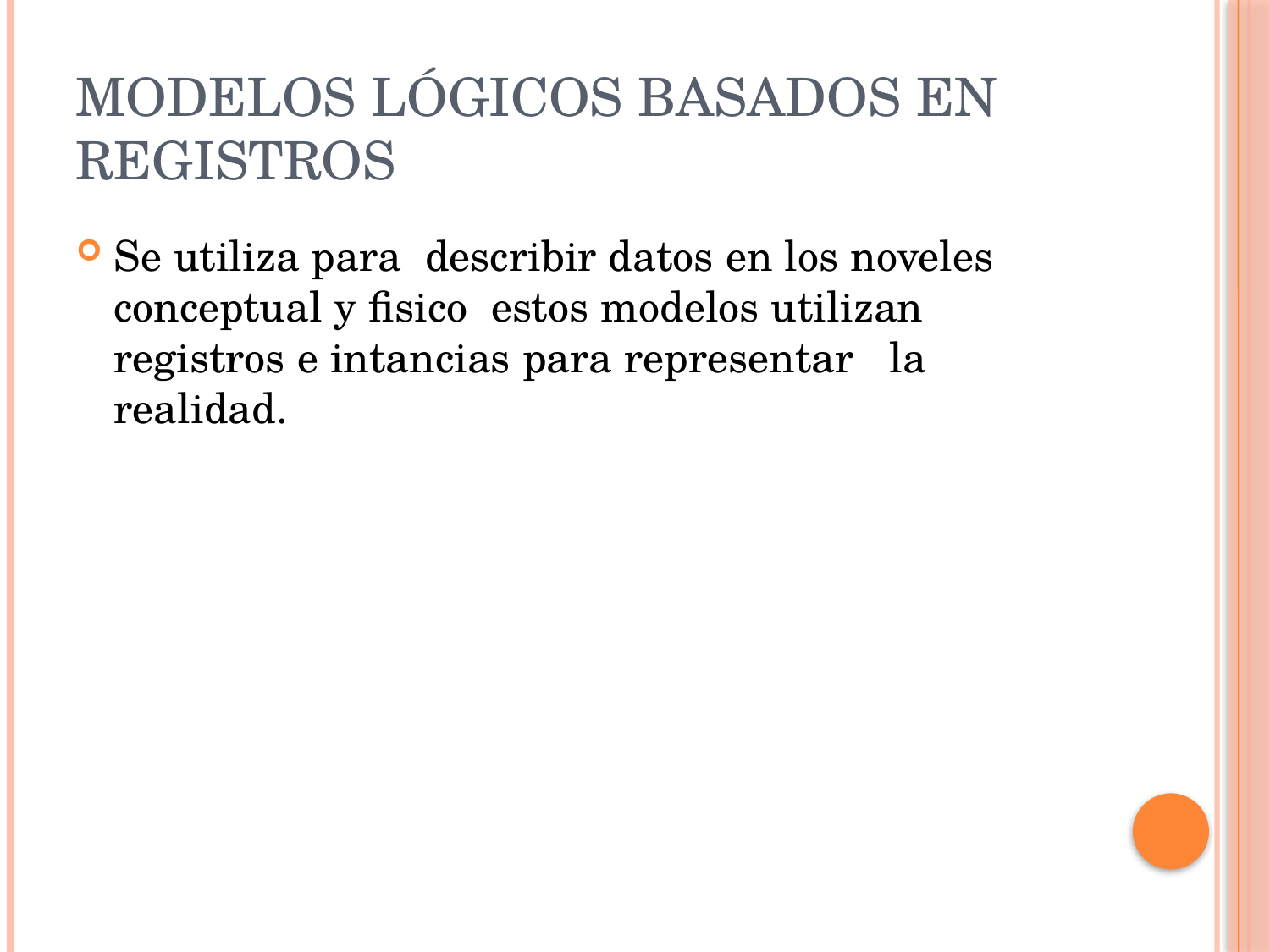

# Modelos lógicos basados en registros
Se utiliza para  describir datos en los noveles conceptual y fisico  estos modelos utilizan registros e intancias para representar   la realidad.